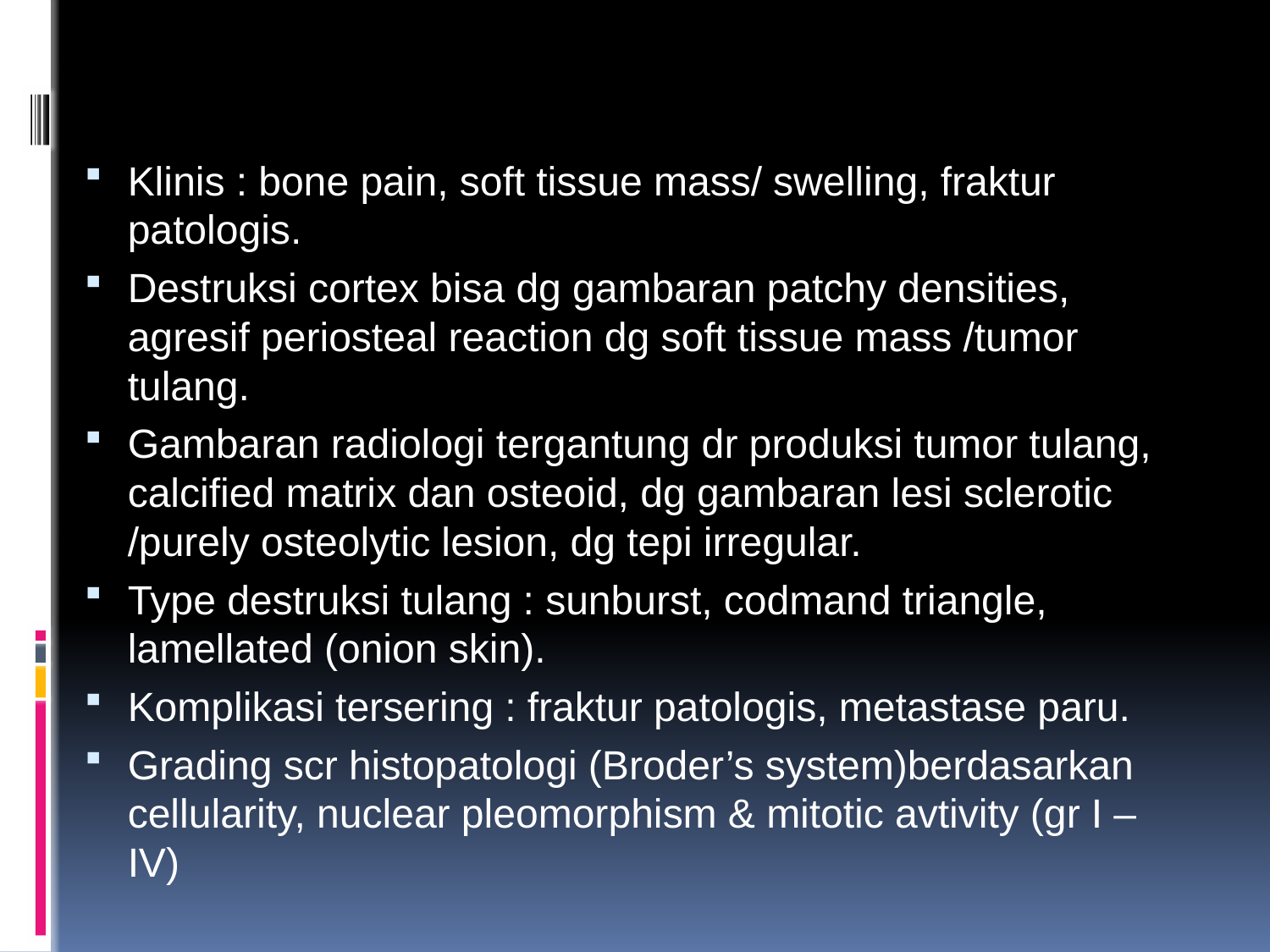

Klinis : bone pain, soft tissue mass/ swelling, fraktur patologis.
Destruksi cortex bisa dg gambaran patchy densities, agresif periosteal reaction dg soft tissue mass /tumor tulang.
Gambaran radiologi tergantung dr produksi tumor tulang, calcified matrix dan osteoid, dg gambaran lesi sclerotic /purely osteolytic lesion, dg tepi irregular.
Type destruksi tulang : sunburst, codmand triangle, lamellated (onion skin).
Komplikasi tersering : fraktur patologis, metastase paru.
Grading scr histopatologi (Broder’s system)berdasarkan cellularity, nuclear pleomorphism & mitotic avtivity (gr I – IV)